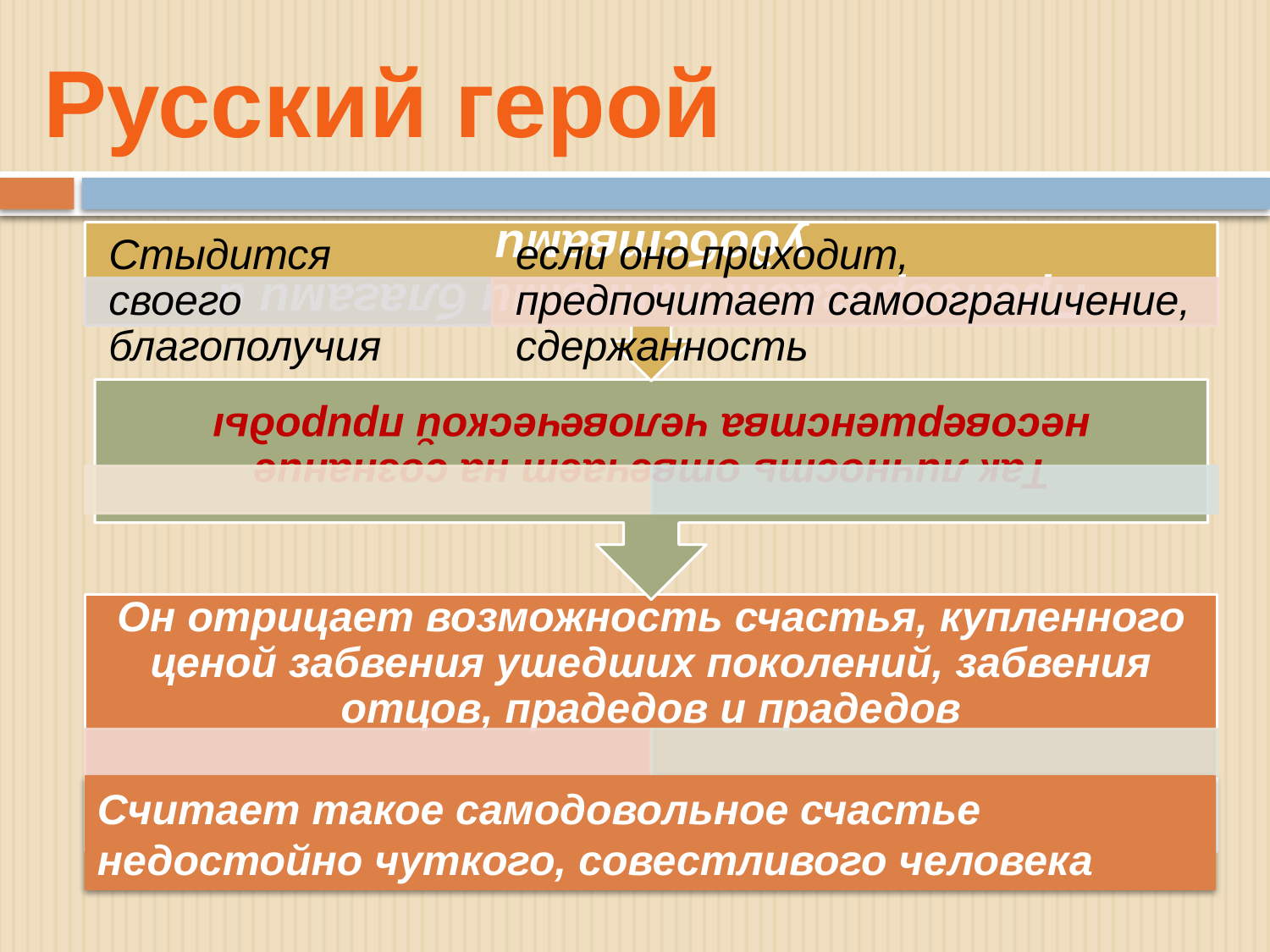

Русский герой
#
Он отрицает возможность счастья, купленного ценой забвения ушедших поколений, забвения отцов, прадедов и прадедов

Так личность отвечает на сознание несовершенства человеческой природы

Пренебрегает личными благами и удобствами
Стыдится своего благополучия
если оно приходит, предпочитает самоограничение, сдержанность
Считает такое самодовольное счастье недостойно чуткого, совестливого человека